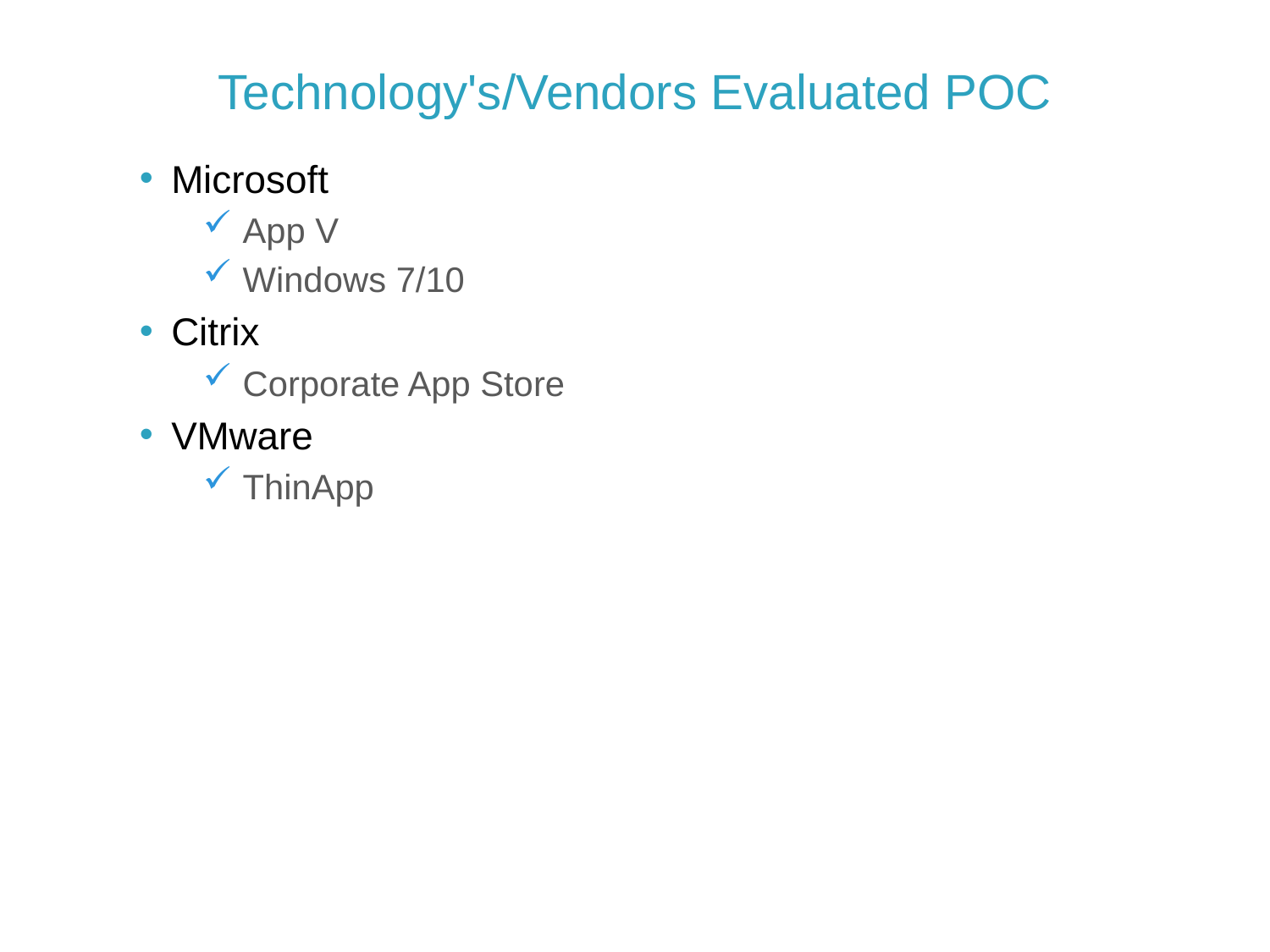

# Technology's/Vendors Evaluated POC
Microsoft
App V
Windows 7/10
Citrix
Corporate App Store
VMware
ThinApp